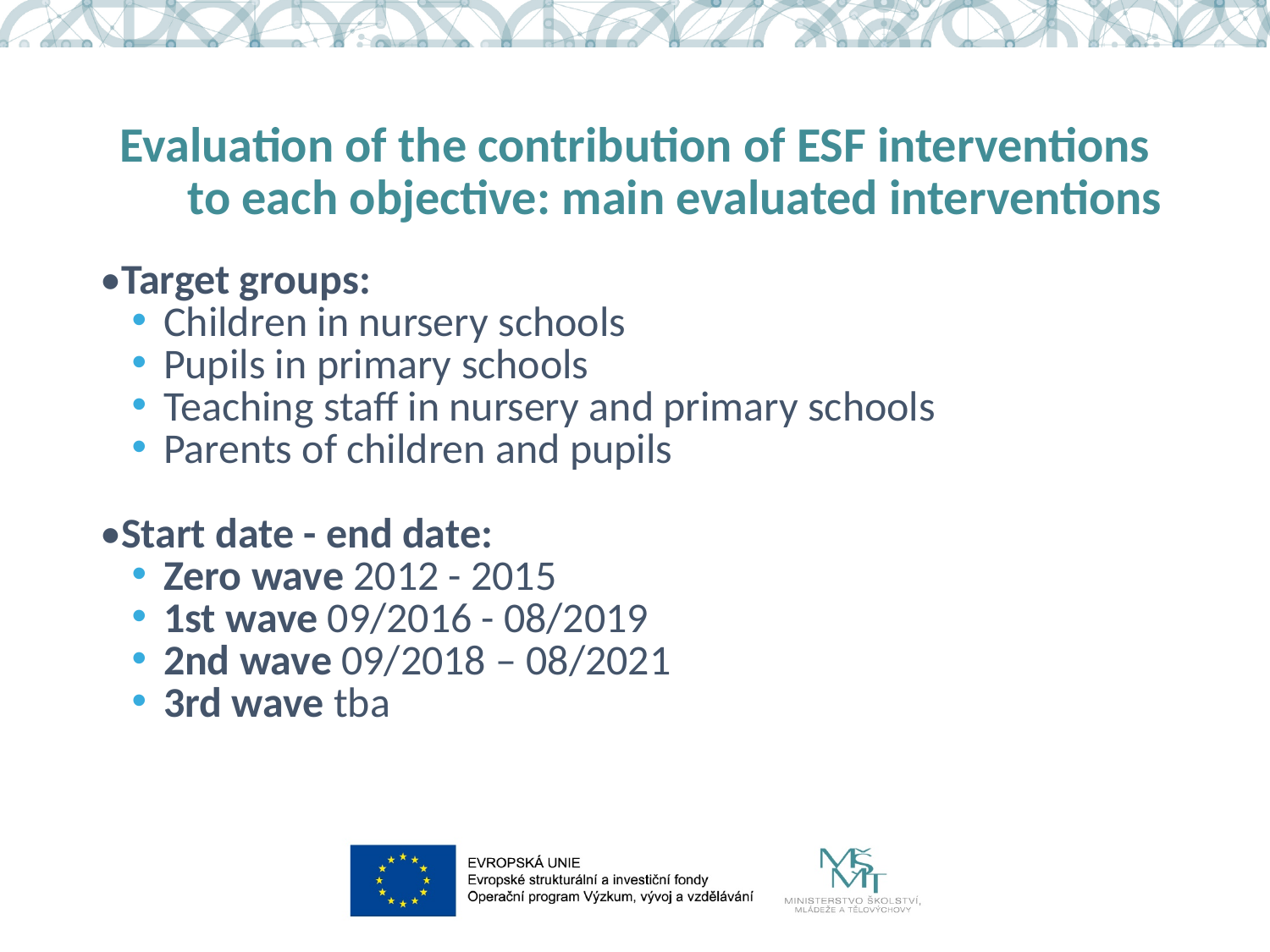

# Evaluation of the contribution of ESF interventions to each objective: main evaluated interventions
•Target groups:
Children in nursery schools
Pupils in primary schools
Teaching staff in nursery and primary schools
Parents of children and pupils

•Start date - end date:
Zero wave 2012 - 2015
1st wave 09/2016 - 08/2019
2nd wave 09/2018 – 08/2021
3rd wave tba